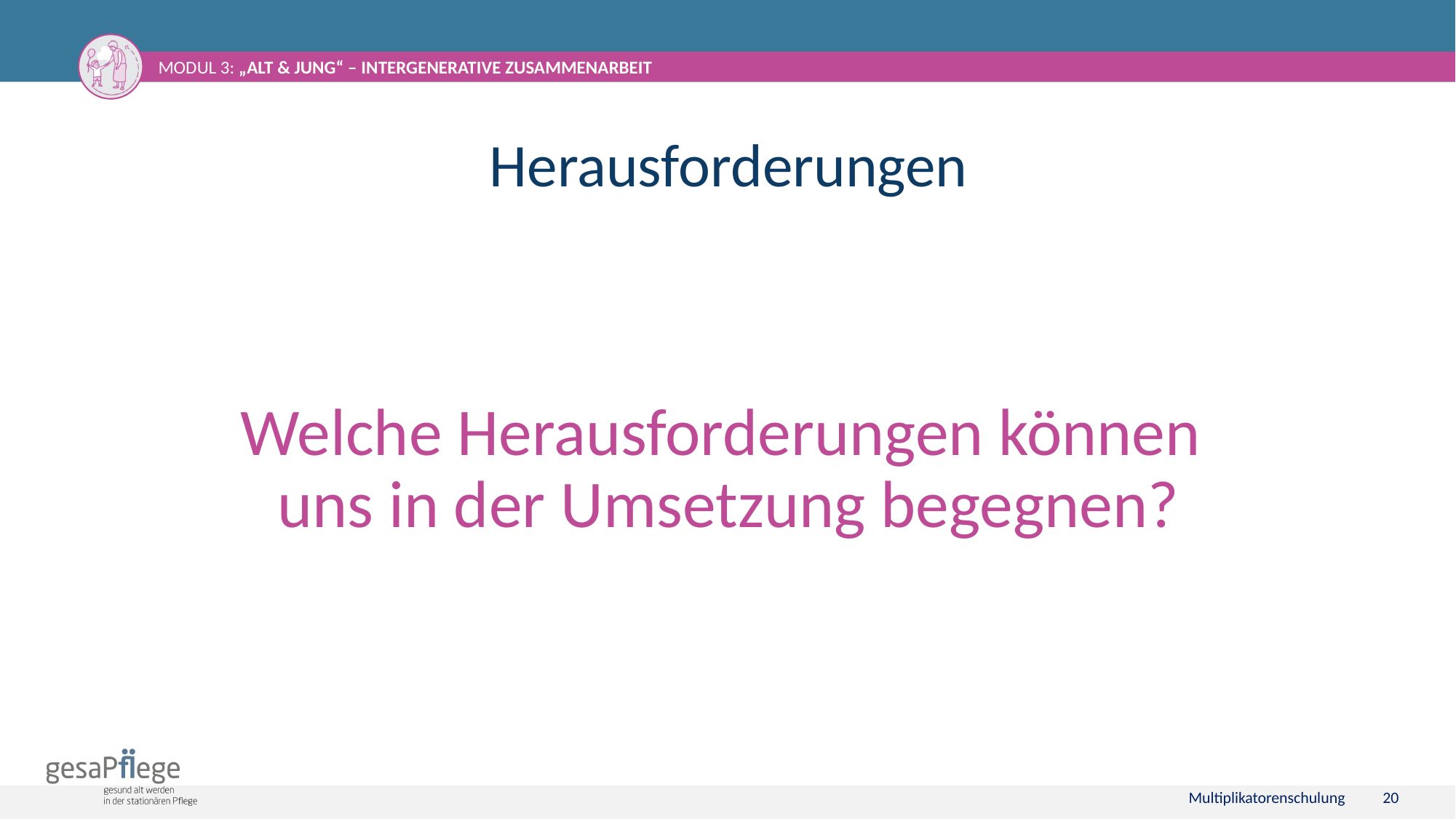

# Herausforderungen
Welche Herausforderungen können
uns in der Umsetzung begegnen?
Multiplikatorenschulung
20